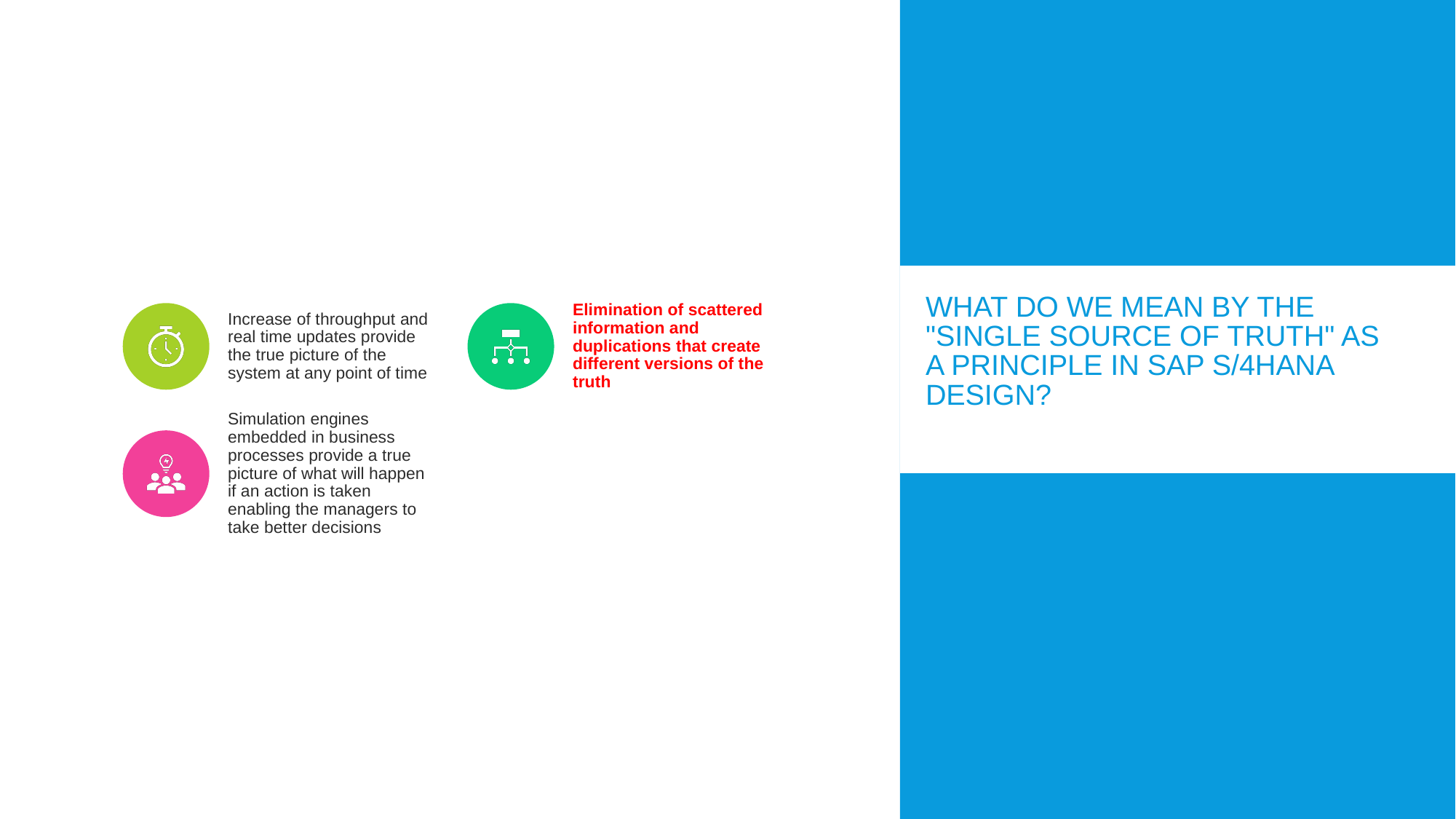

Increase of throughput and real time updates provide the true picture of the system at any point of time
Elimination of scattered information and duplications that create different versions of the truth
Simulation engines embedded in business processes provide a true picture of what will happen if an action is taken enabling the managers to take better decisions

# What do we mean by the "Single source of truth" as a principle in SAP S/4HANA design?